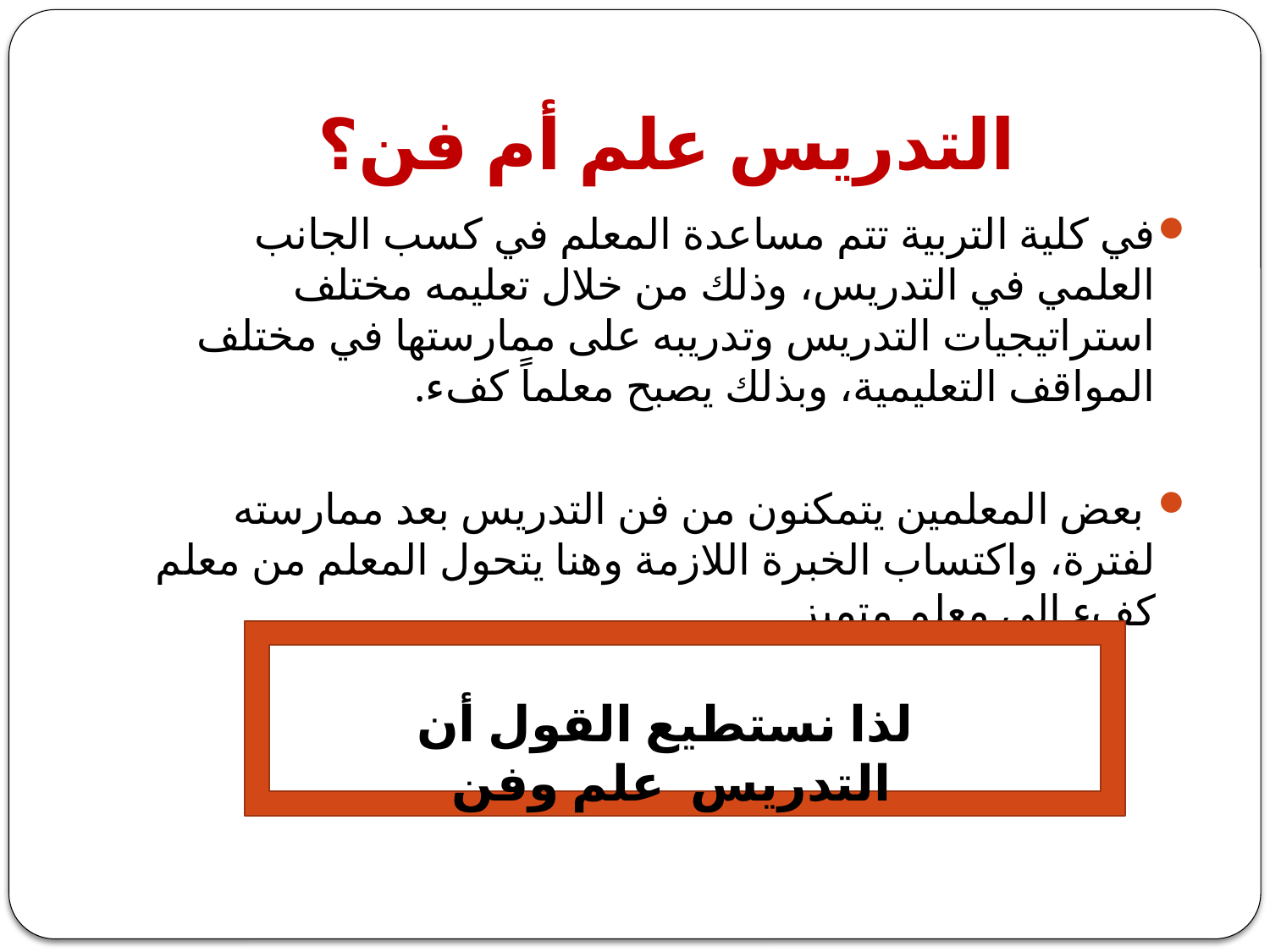

# التدريس علم أم فن؟
في كلية التربية تتم مساعدة المعلم في كسب الجانب العلمي في التدريس، وذلك من خلال تعليمه مختلف استراتيجيات التدريس وتدريبه على ممارستها في مختلف المواقف التعليمية، وبذلك يصبح معلماً كفء.

 بعض المعلمين يتمكنون من فن التدريس بعد ممارسته لفترة، واكتساب الخبرة اللازمة وهنا يتحول المعلم من معلم كفء إلى معلم متميز .

لذا نستطيع القول أن التدريس  علم وفن